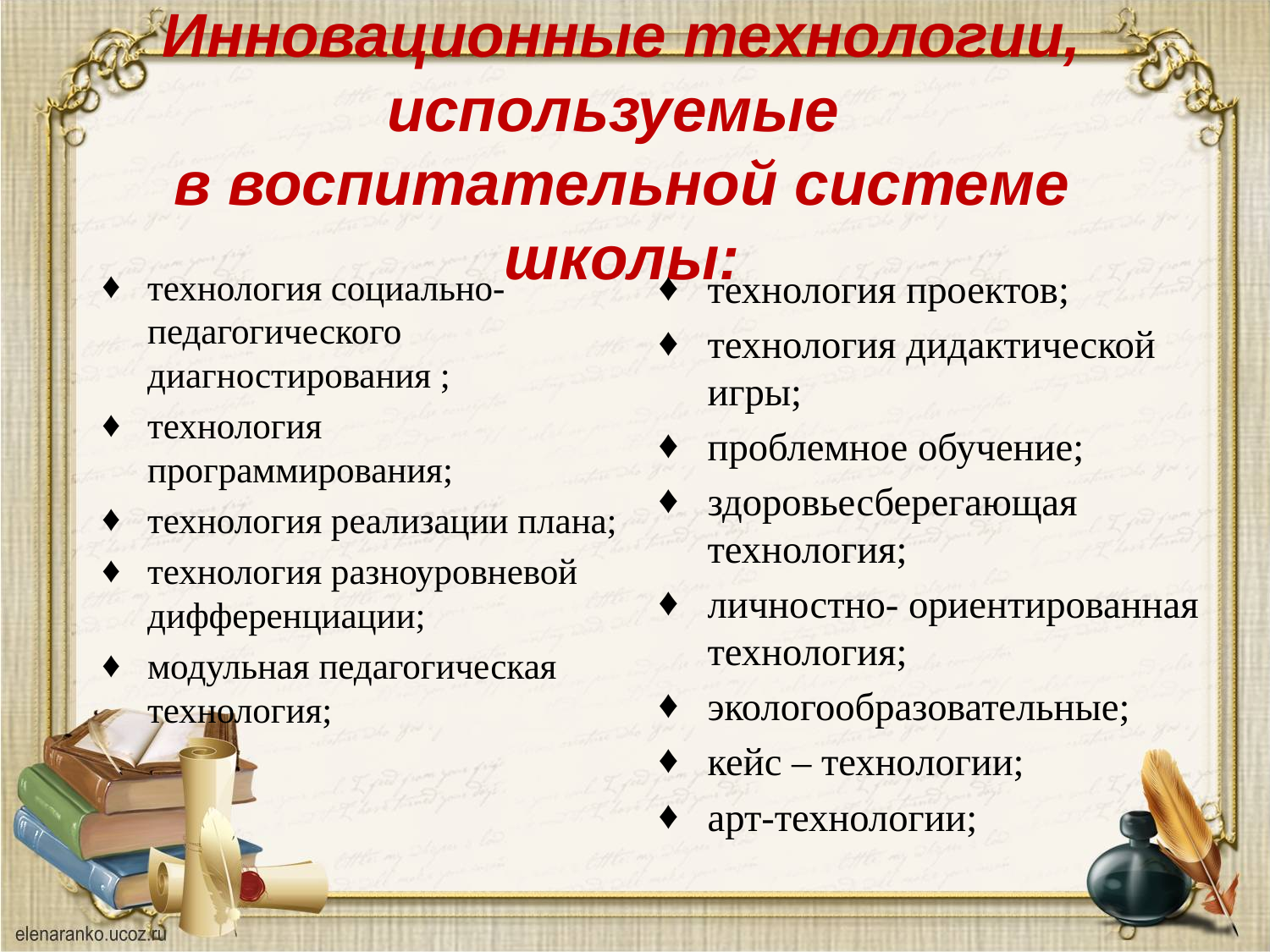

# Инновационные технологии, используемые в воспитательной системе школы:
технология социально-педагогического диагностирования ;
технология программирования;
технология реализации плана;
технология разноуровневой дифференциации;
модульная педагогическая технология;
технология проектов;
технология дидактической игры;
проблемное обучение;
здоровьесберегающая технология;
личностно- ориентированная технология;
экологообразовательные;
кейс – технологии;
арт-технологии;